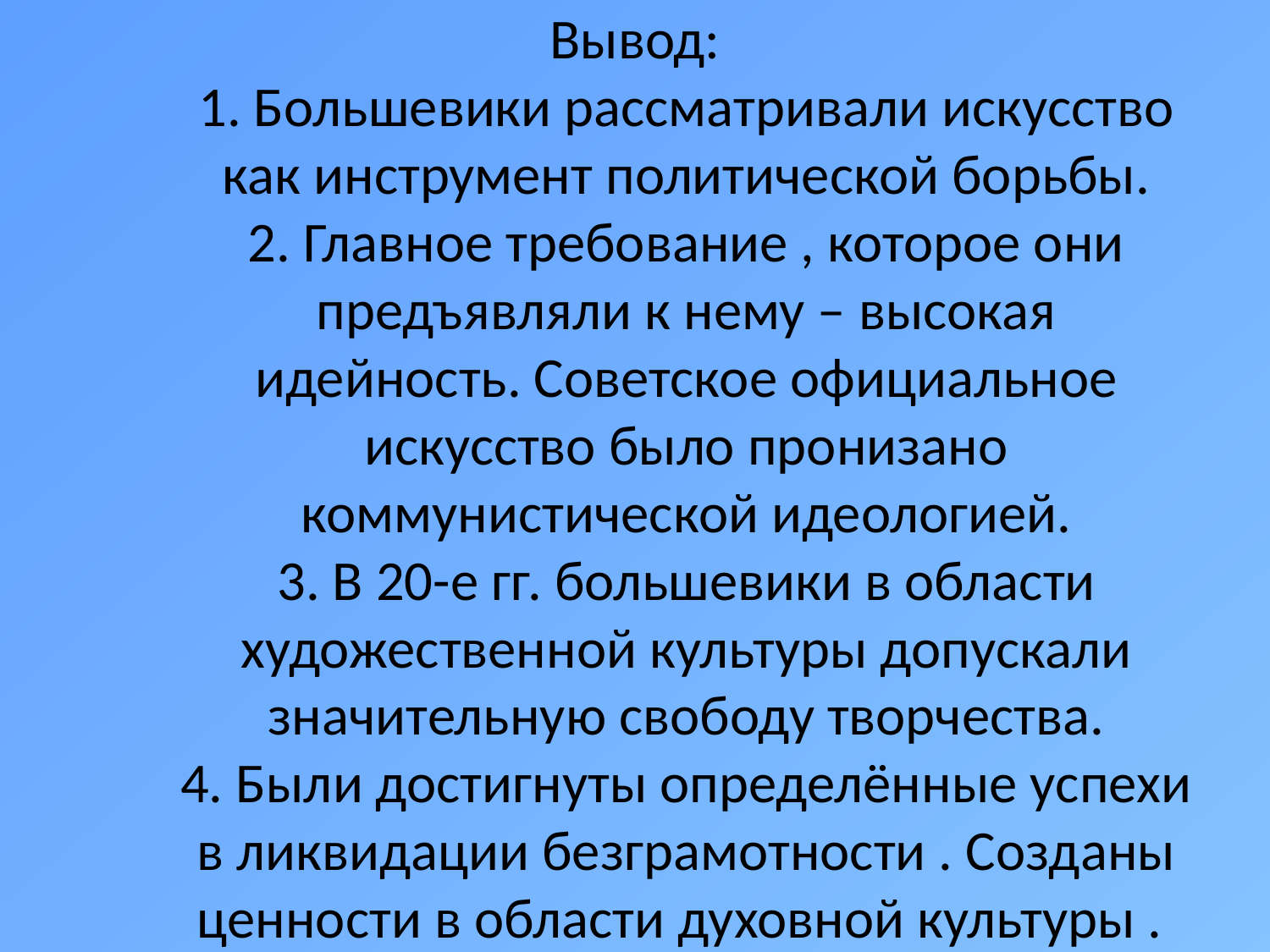

# Вывод: 1. Большевики рассматривали искусство как инструмент политической борьбы. 2. Главное требование , которое они предъявляли к нему – высокая идейность. Советское официальное искусство было пронизано коммунистической идеологией. 3. В 20-е гг. большевики в области художественной культуры допускали значительную свободу творчества. 4. Были достигнуты определённые успехи в ликвидации безграмотности . Созданы ценности в области духовной культуры .